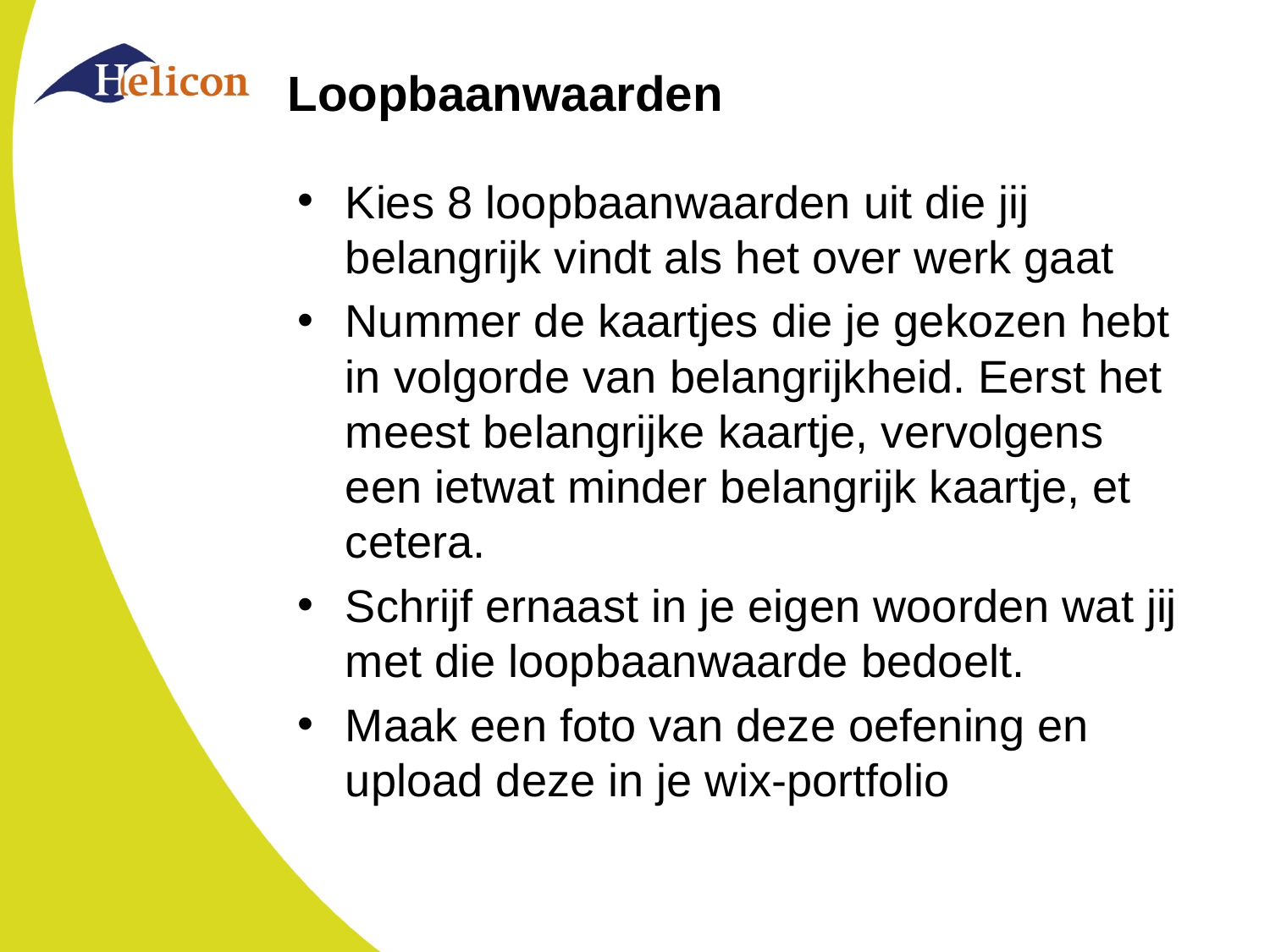

# Loopbaanwaarden
Kies 8 loopbaanwaarden uit die jij belangrijk vindt als het over werk gaat
Nummer de kaartjes die je gekozen hebt in volgorde van belangrijkheid. Eerst het meest belangrijke kaartje, vervolgens een ietwat minder belangrijk kaartje, et cetera.
Schrijf ernaast in je eigen woorden wat jij met die loopbaanwaarde bedoelt.
Maak een foto van deze oefening en upload deze in je wix-portfolio